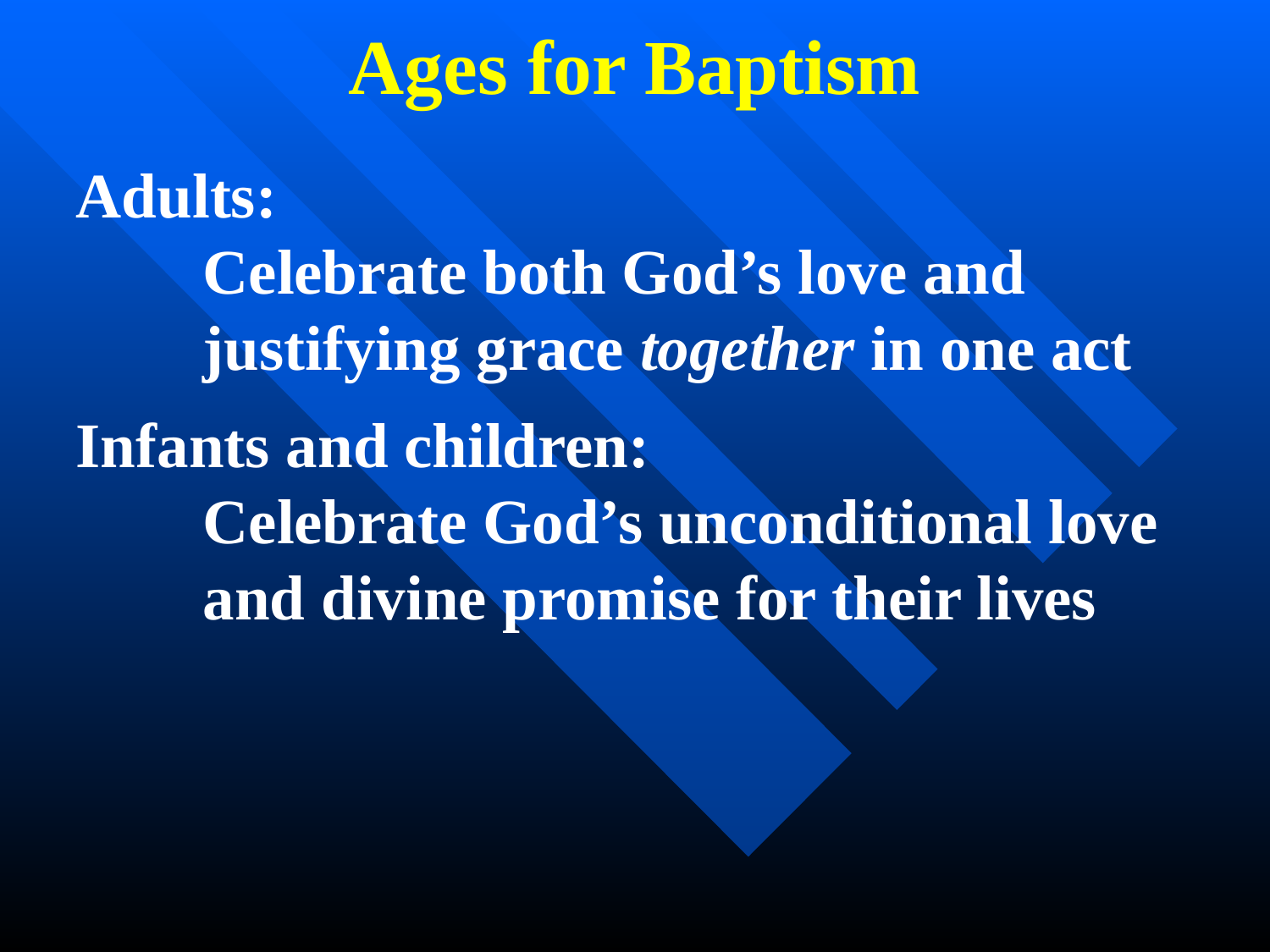

# Ages for Baptism
Adults:
	Celebrate both God’s love and justifying grace together in one act

Infants and children:
	Celebrate God’s unconditional love and divine promise for their lives